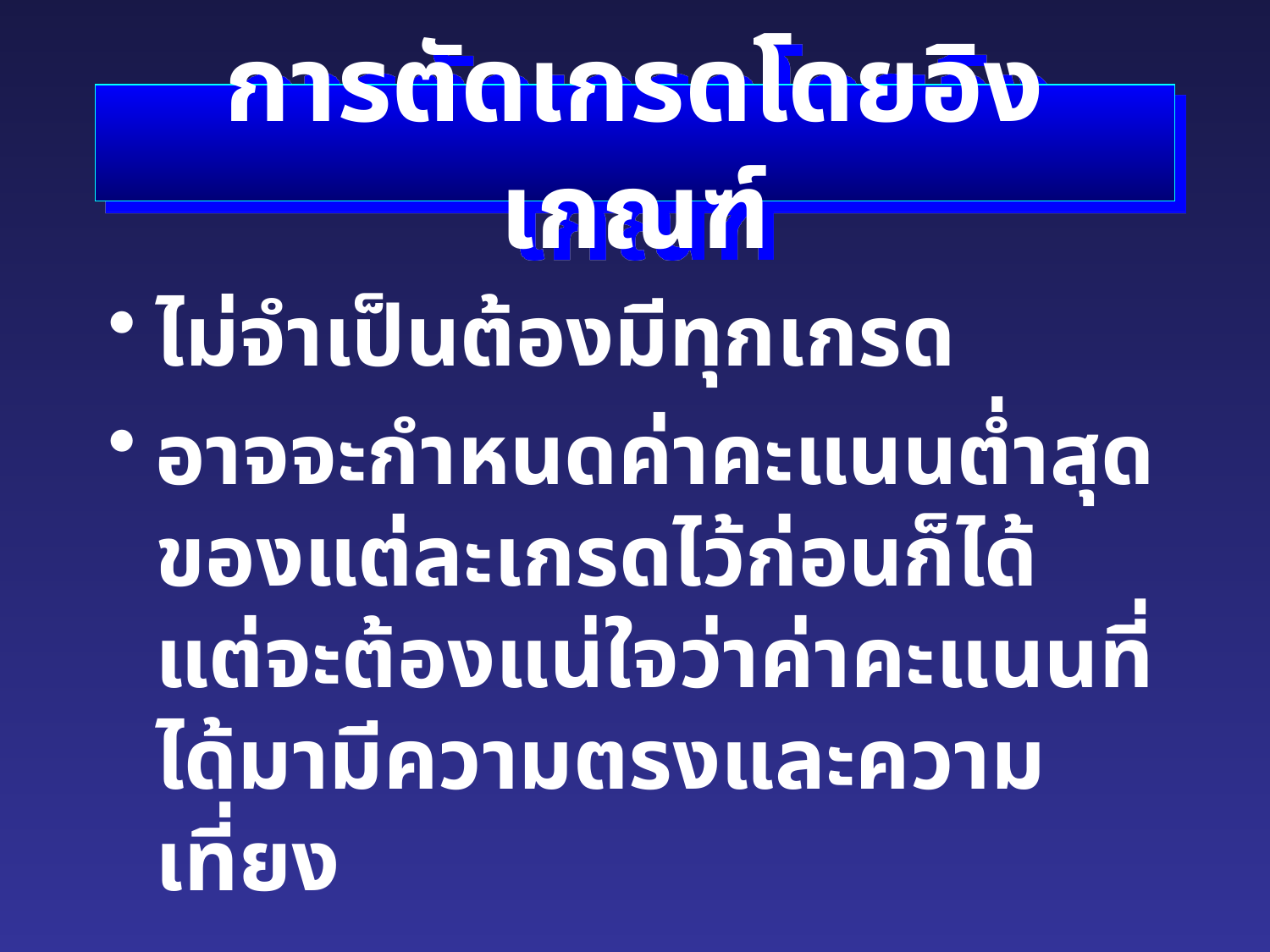

# การตัดเกรดโดยอิงเกณฑ์
ไม่จำเป็นต้องมีทุกเกรด
อาจจะกำหนดค่าคะแนนต่ำสุดของแต่ละเกรดไว้ก่อนก็ได้  แต่จะต้องแน่ใจว่าค่าคะแนนที่ได้มามีความตรงและความเที่ยง